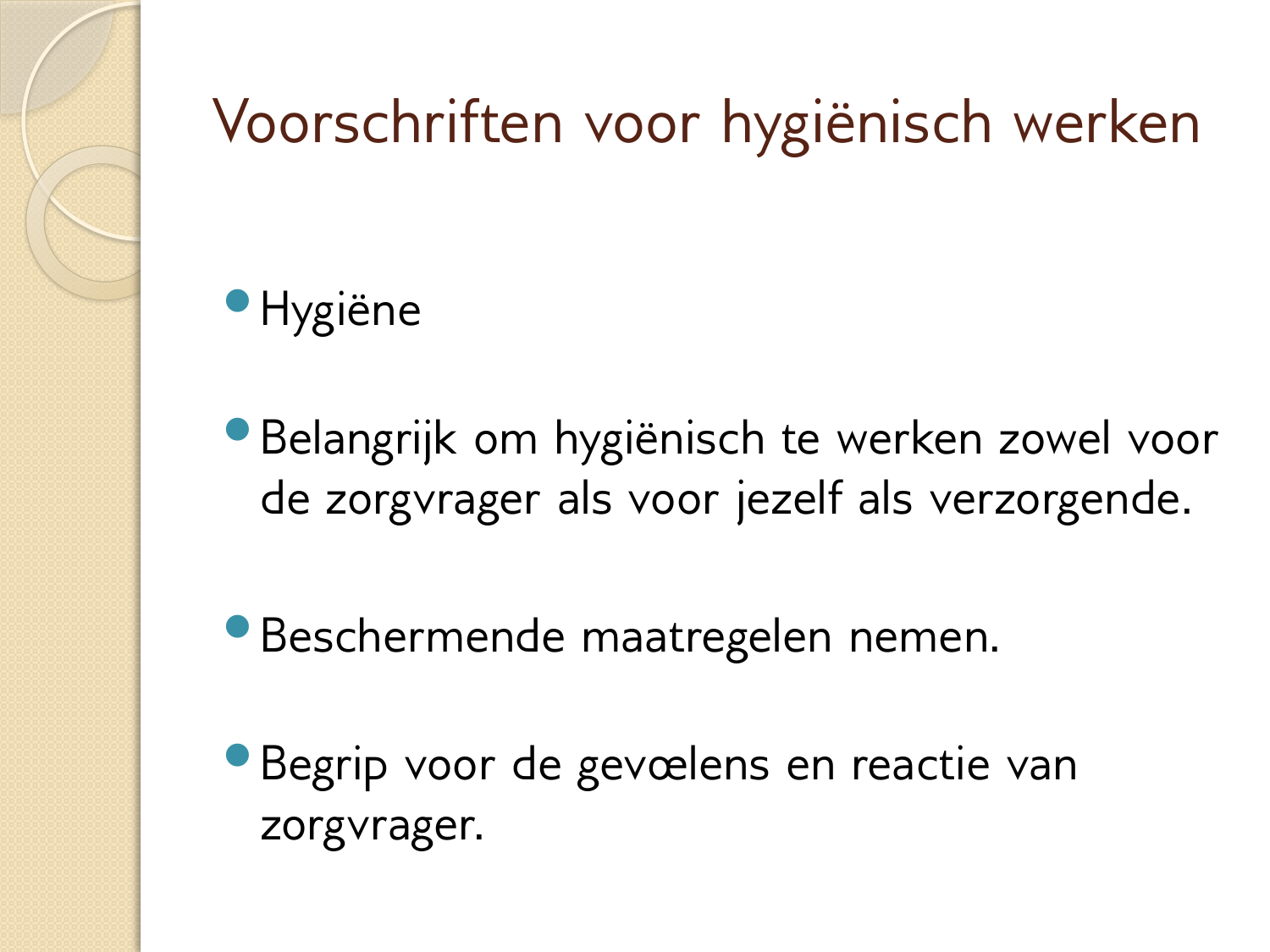

# Voorschriften voor hygiënisch werken

Hygiëne
Belangrijk om hygiënisch te werken zowel voor de zorgvrager als voor jezelf als verzorgende.

Beschermende maatregelen nemen.
Begrip voor de gevoelens en reactie van zorgvrager.